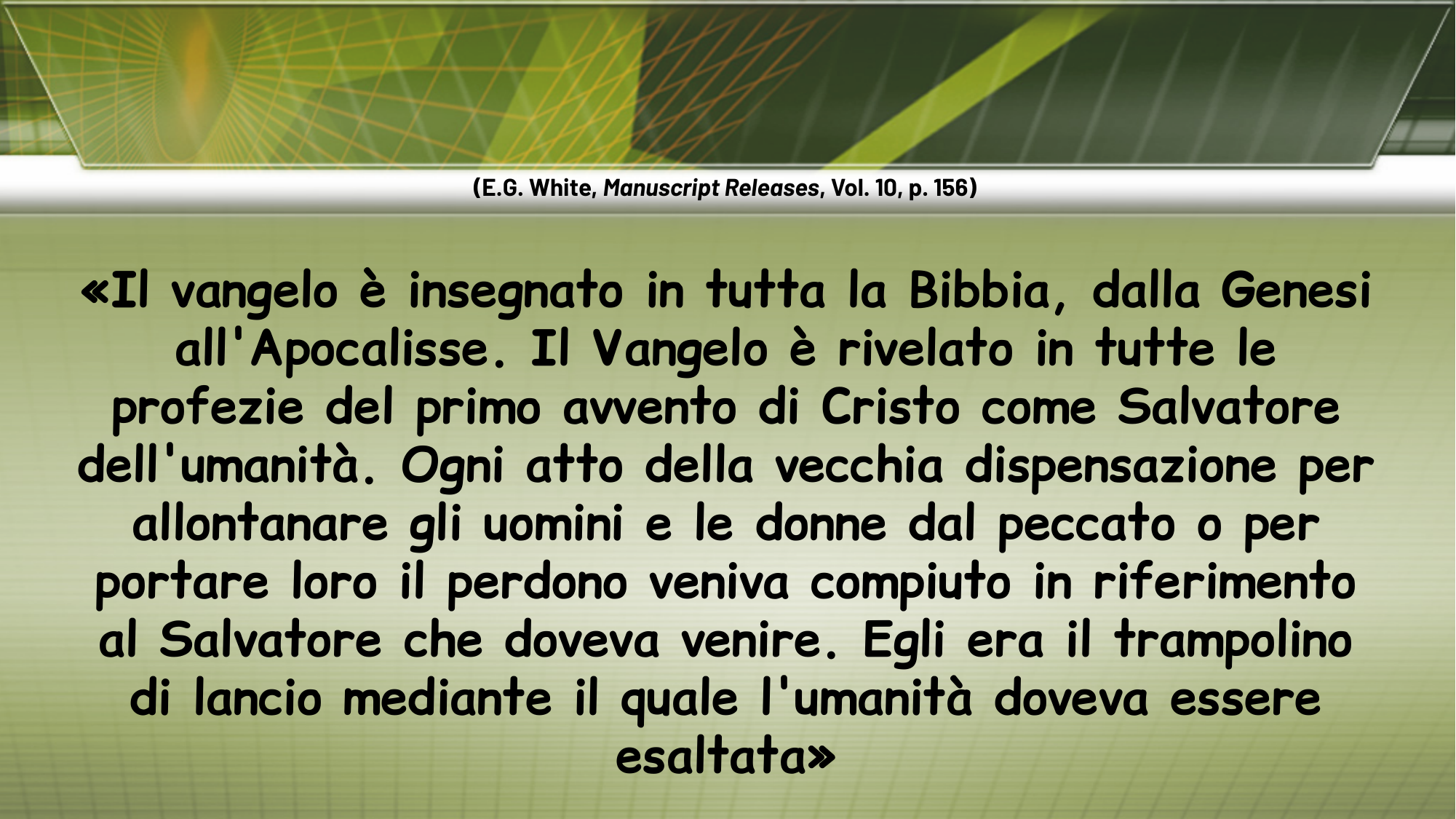

(E.G. White, Manuscript Releases, Vol. 10, p. 156)
«Il vangelo è insegnato in tutta la Bibbia, dalla Genesi all'Apocalisse. Il Vangelo è rivelato in tutte le profezie del primo avvento di Cristo come Salvatore dell'umanità. Ogni atto della vecchia dispensazione per allontanare gli uomini e le donne dal peccato o per portare loro il perdono veniva compiuto in riferimento al Salvatore che doveva venire. Egli era il trampolino di lancio mediante il quale l'umanità doveva essere esaltata»